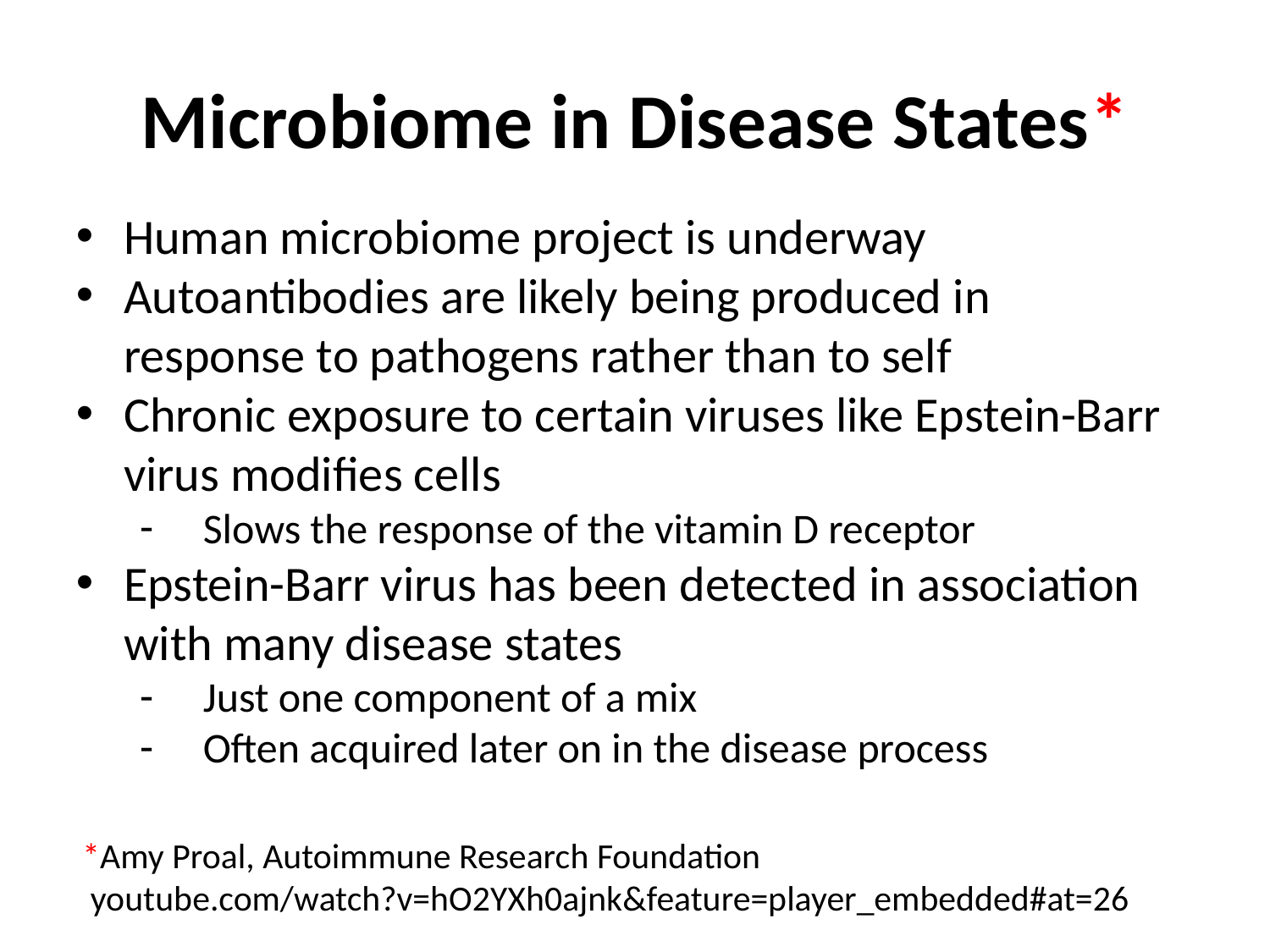

# Microbiome in Disease States*
Human microbiome project is underway
Autoantibodies are likely being produced in response to pathogens rather than to self
Chronic exposure to certain viruses like Epstein-Barr virus modifies cells
Slows the response of the vitamin D receptor
Epstein-Barr virus has been detected in association with many disease states
Just one component of a mix
Often acquired later on in the disease process
*Amy Proal, Autoimmune Research Foundation
 youtube.com/watch?v=hO2YXh0ajnk&feature=player_embedded#at=26